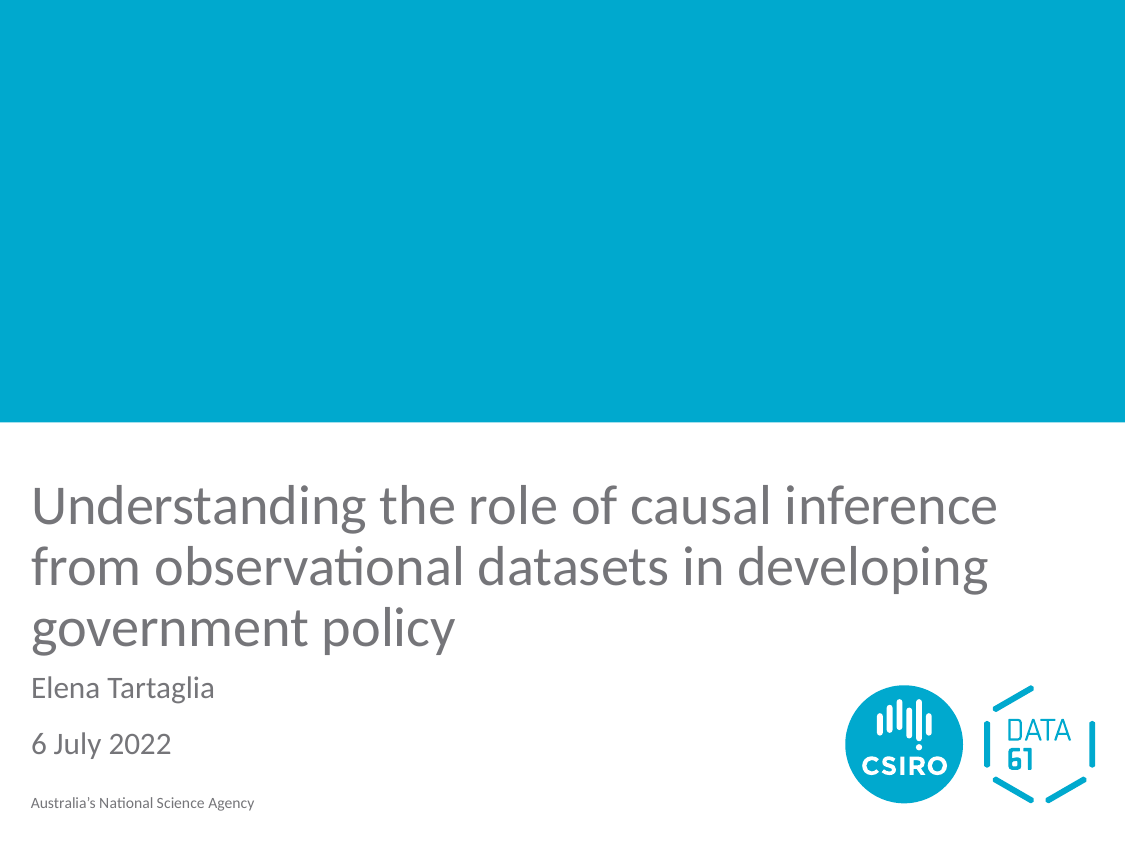

# Understanding the role of causal inference from observational datasets in developing government policy
Elena Tartaglia
6 July 2022